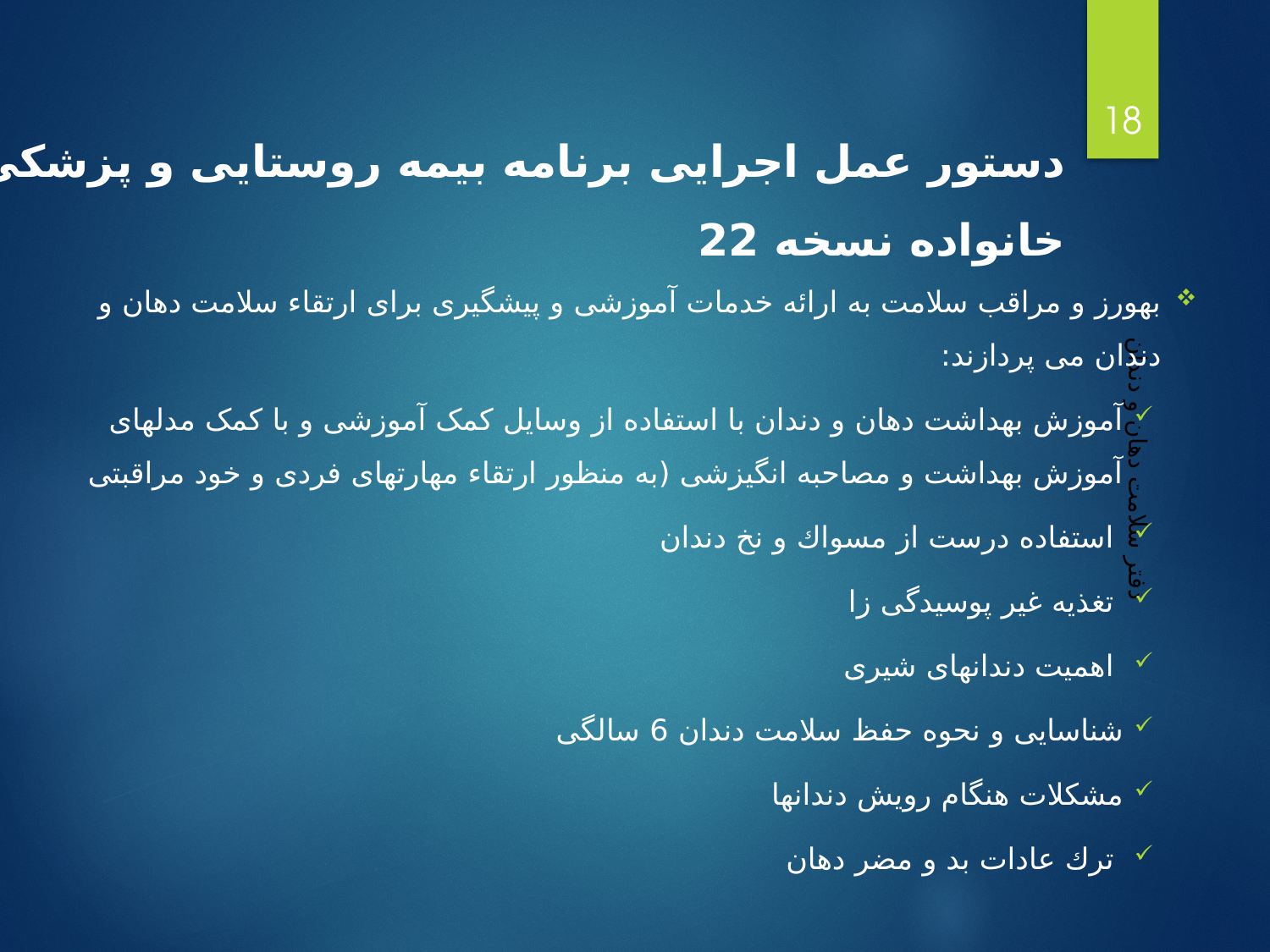

18
# دستور عمل اجرایی برنامه بیمه روستایی و پزشکی خانواده نسخه 22
بهورز و مراقب سلامت به ارائه خدمات آموزشی و پیشگیری برای ارتقاء سلامت دهان و دندان می پردازند:
آموزش بهداشت دهان و دندان با استفاده از وسایل کمک آموزشی و با کمک مدلهای آموزش بهداشت و مصاحبه انگیزشی (به منظور ارتقاء مهارتهای فردی و خود مراقبتی
 استفاده درست از مسواك و نخ دندان
 تغذیه غیر پوسیدگی زا
 اهمیت دندانهای شیری
شناسایی و نحوه حفظ سلامت دندان 6 سالگی
مشکلات هنگام رویش دندانها
 ترك عادات بد و مضر دهان
دفتر سلامت دهان و دندان